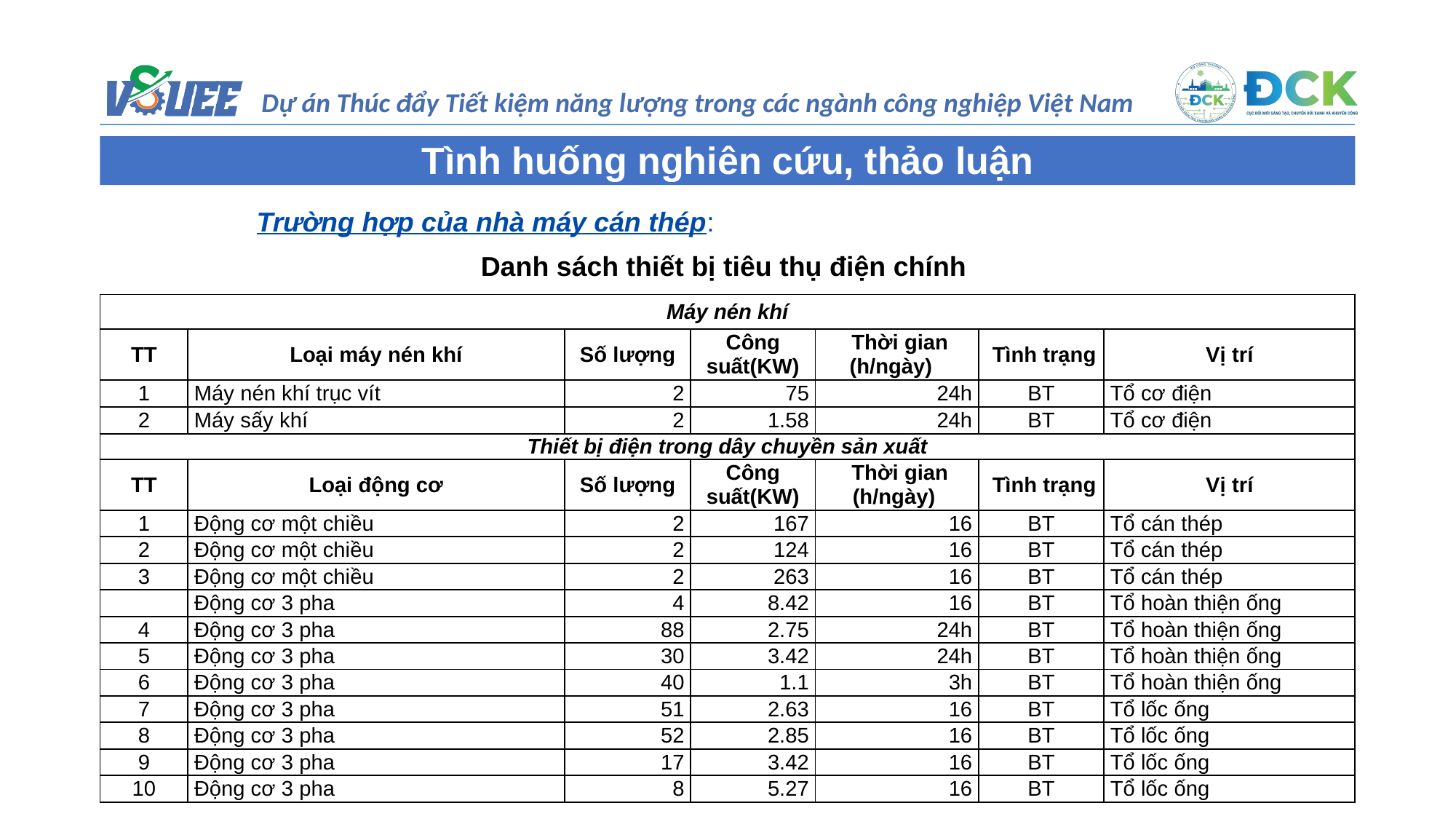

Tình huống nghiên cứu, thảo luận
Trường hợp của nhà máy cán thép:
Danh sách thiết bị tiêu thụ điện chính
| Máy nén khí |  |  |  |  |  |  |
| --- | --- | --- | --- | --- | --- | --- |
| TT | Loại máy nén khí | Số lượng | Công suất(KW) | Thời gian (h/ngày) | Tình trạng | Vị trí |
| 1 | Máy nén khí trục vít | 2 | 75 | 24h | BT | Tổ cơ điện |
| 2 | Máy sấy khí | 2 | 1.58 | 24h | BT | Tổ cơ điện |
| Thiết bị điện trong dây chuyền sản xuất |  |  |  |  |  |  |
| TT | Loại động cơ | Số lượng | Công suất(KW) | Thời gian (h/ngày) | Tình trạng | Vị trí |
| 1 | Động cơ một chiều | 2 | 167 | 16 | BT | Tổ cán thép |
| 2 | Động cơ một chiều | 2 | 124 | 16 | BT | Tổ cán thép |
| 3 | Động cơ một chiều | 2 | 263 | 16 | BT | Tổ cán thép |
|  | Động cơ 3 pha | 4 | 8.42 | 16 | BT | Tổ hoàn thiện ống |
| 4 | Động cơ 3 pha | 88 | 2.75 | 24h | BT | Tổ hoàn thiện ống |
| 5 | Động cơ 3 pha | 30 | 3.42 | 24h | BT | Tổ hoàn thiện ống |
| 6 | Động cơ 3 pha | 40 | 1.1 | 3h | BT | Tổ hoàn thiện ống |
| 7 | Động cơ 3 pha | 51 | 2.63 | 16 | BT | Tổ lốc ống |
| 8 | Động cơ 3 pha | 52 | 2.85 | 16 | BT | Tổ lốc ống |
| 9 | Động cơ 3 pha | 17 | 3.42 | 16 | BT | Tổ lốc ống |
| 10 | Động cơ 3 pha | 8 | 5.27 | 16 | BT | Tổ lốc ống |